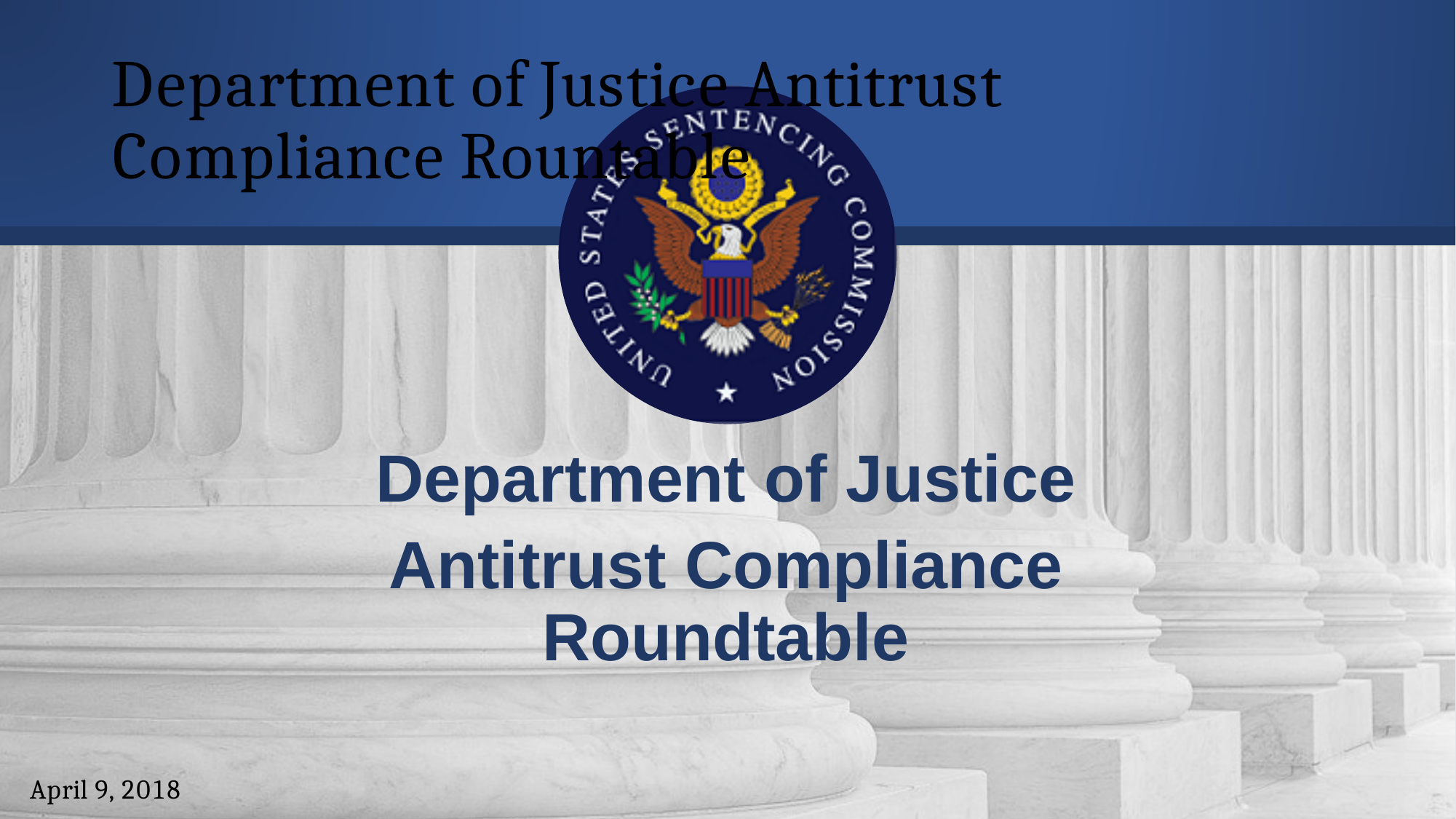

Department of Justice Antitrust Compliance Rountable

Department of Justice
Antitrust Compliance Roundtable
April 9, 2018